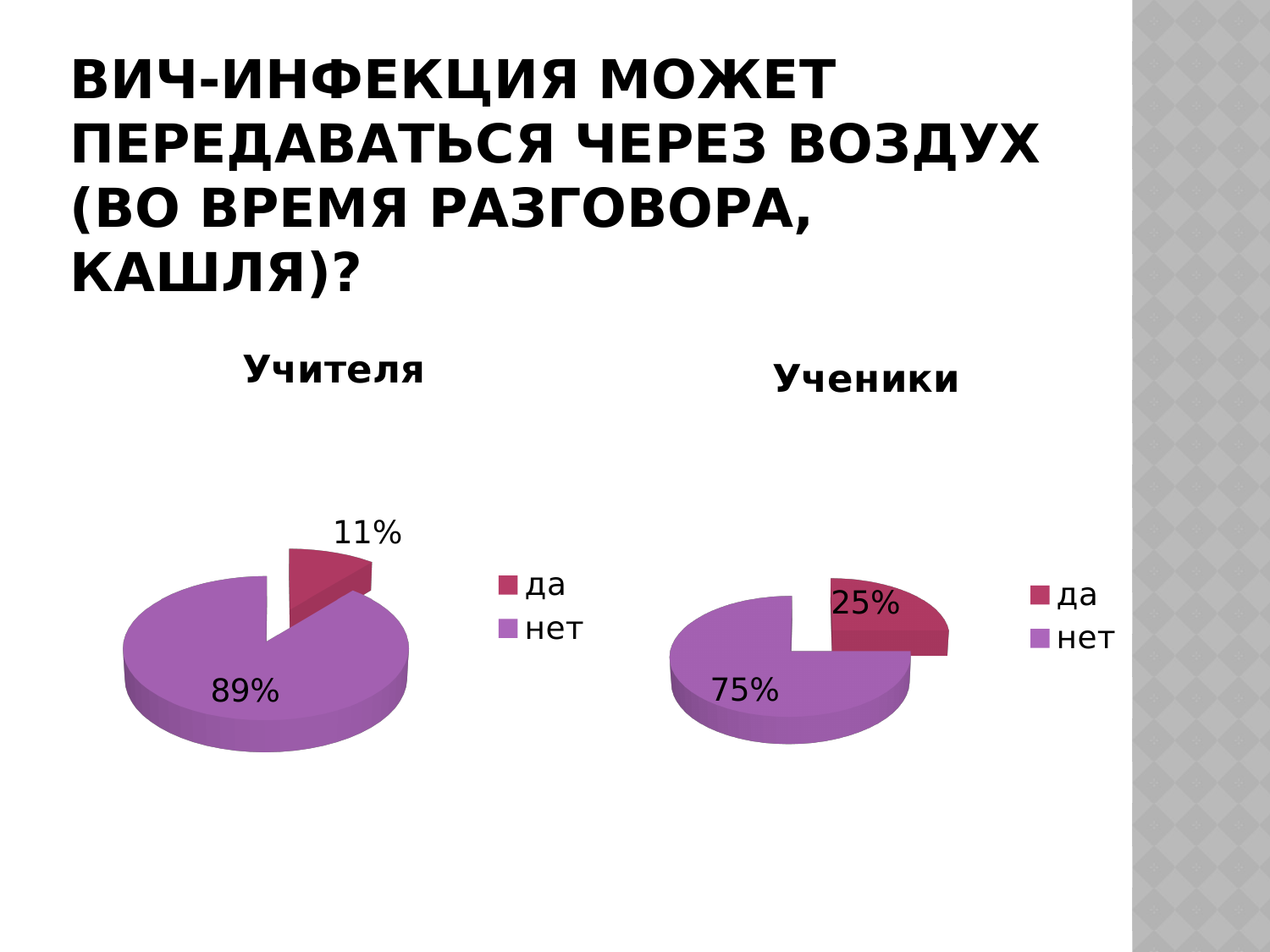

# ВИЧ-инфекция может передаваться через воздух (во время разговора, кашля)?

[unsupported chart]

[unsupported chart]